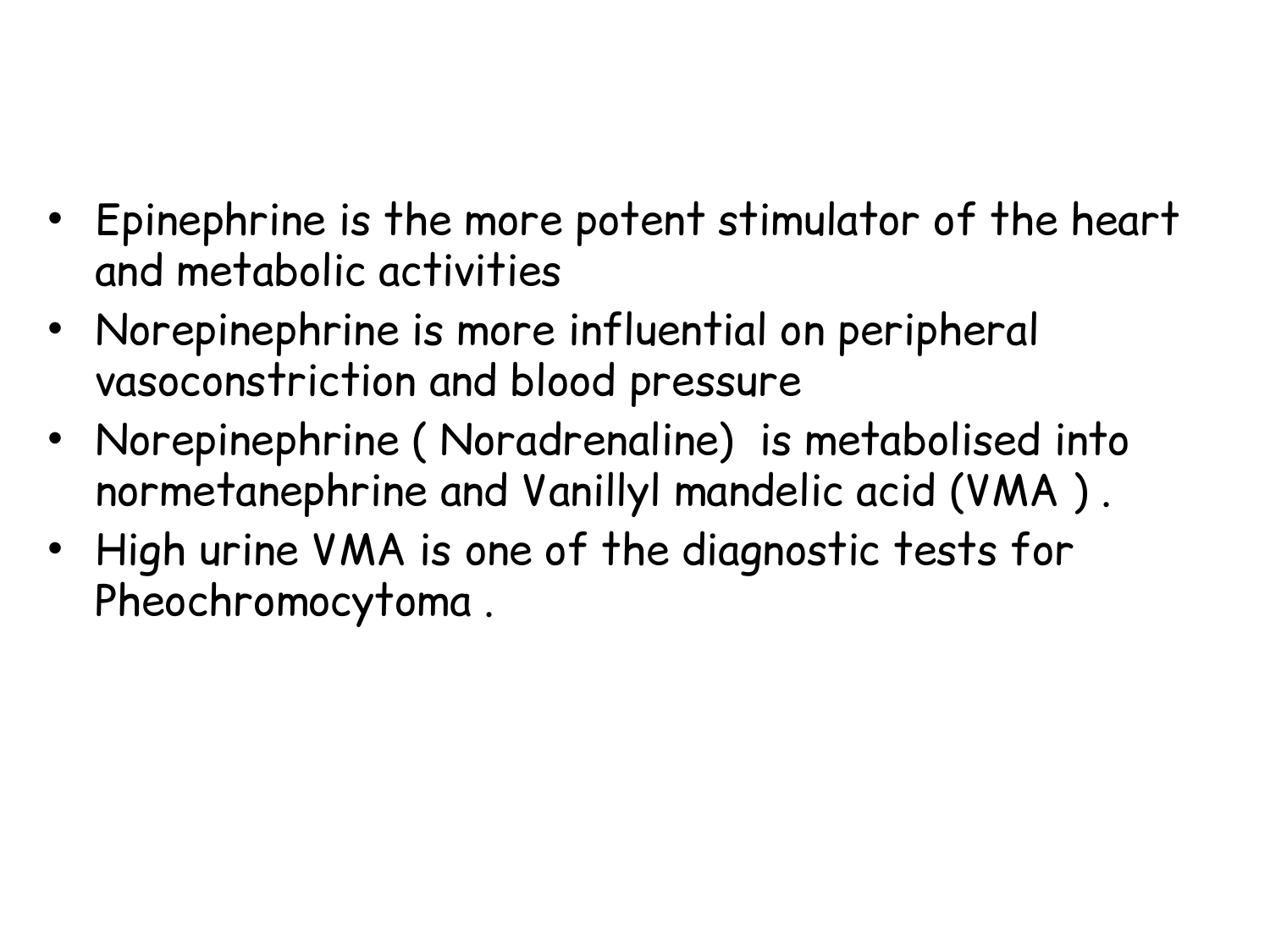

Epinephrine is the more potent stimulator of the heart and metabolic activities
Norepinephrine is more influential on peripheral vasoconstriction and blood pressure
Norepinephrine ( Noradrenaline)  is metabolised into normetanephrine and Vanillyl mandelic acid (VMA ) .
High urine VMA is one of the diagnostic tests for  Pheochromocytoma .